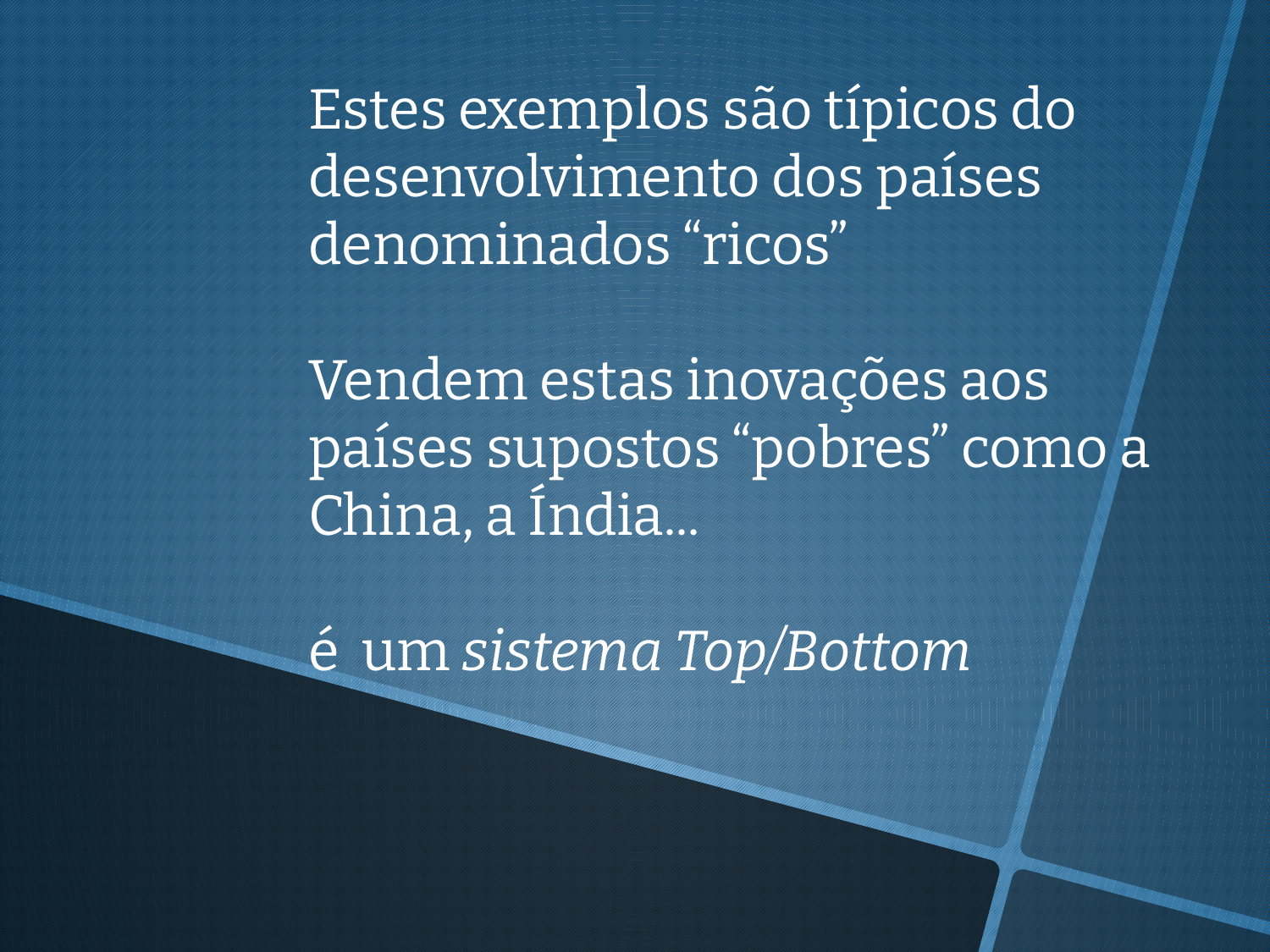

Estes exemplos são típicos do desenvolvimento dos países denominados “ricos”

Vendem estas inovações aos países supostos “pobres” como a China, a Índia...

é  um sistema Top/Bottom